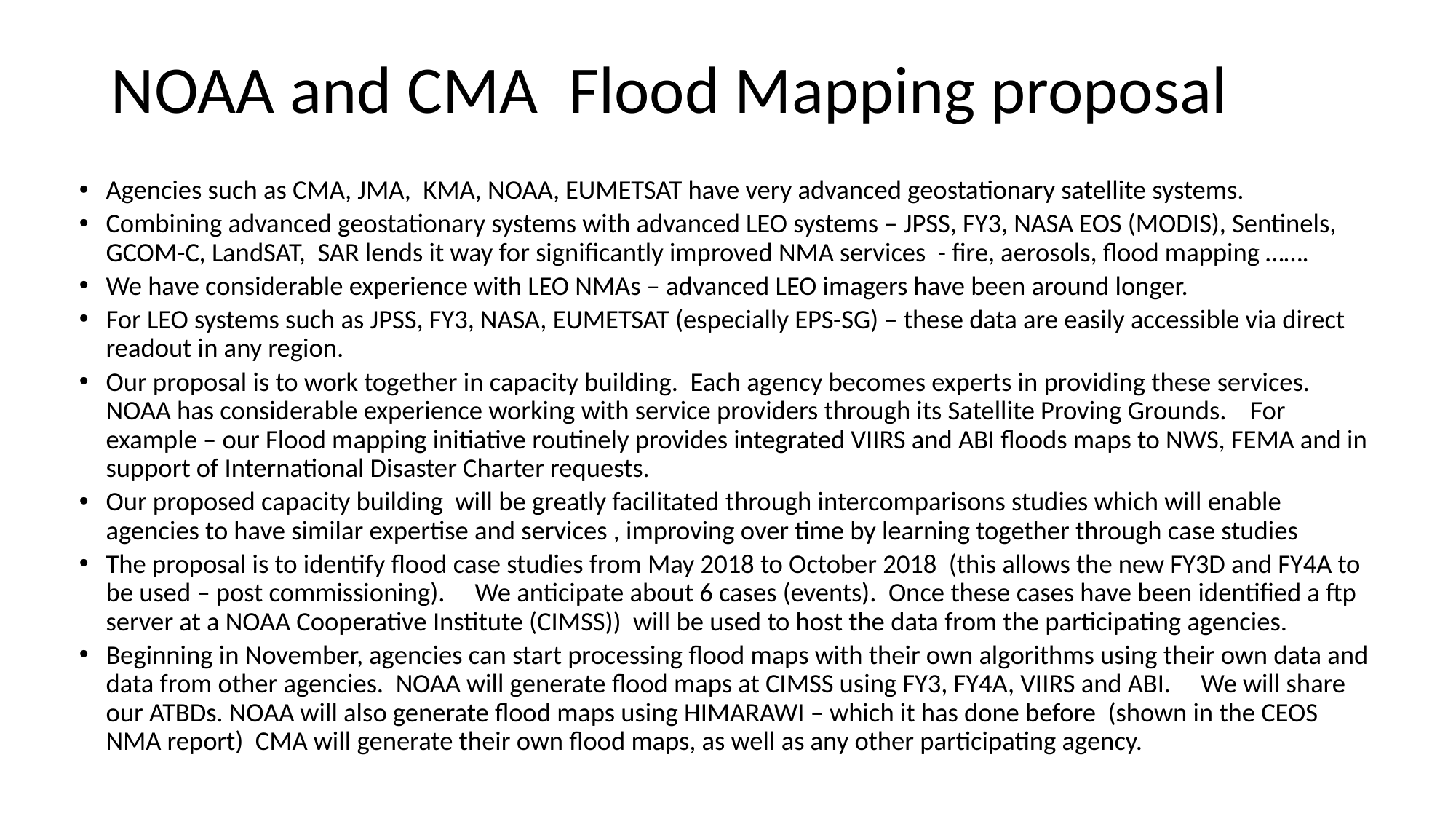

# NOAA and CMA  Flood Mapping proposal
Agencies such as CMA, JMA,  KMA, NOAA, EUMETSAT have very advanced geostationary satellite systems.
Combining advanced geostationary systems with advanced LEO systems – JPSS, FY3, NASA EOS (MODIS), Sentinels, GCOM-C, LandSAT,  SAR lends it way for significantly improved NMA services  - fire, aerosols, flood mapping …….
We have considerable experience with LEO NMAs – advanced LEO imagers have been around longer.
For LEO systems such as JPSS, FY3, NASA, EUMETSAT (especially EPS-SG) – these data are easily accessible via direct readout in any region.
Our proposal is to work together in capacity building.  Each agency becomes experts in providing these services.   NOAA has considerable experience working with service providers through its Satellite Proving Grounds.    For example – our Flood mapping initiative routinely provides integrated VIIRS and ABI floods maps to NWS, FEMA and in support of International Disaster Charter requests.
Our proposed capacity building  will be greatly facilitated through intercomparisons studies which will enable agencies to have similar expertise and services , improving over time by learning together through case studies
The proposal is to identify flood case studies from May 2018 to October 2018  (this allows the new FY3D and FY4A to be used – post commissioning).     We anticipate about 6 cases (events).  Once these cases have been identified a ftp server at a NOAA Cooperative Institute (CIMSS))  will be used to host the data from the participating agencies.
Beginning in November, agencies can start processing flood maps with their own algorithms using their own data and data from other agencies.  NOAA will generate flood maps at CIMSS using FY3, FY4A, VIIRS and ABI.     We will share our ATBDs. NOAA will also generate flood maps using HIMARAWI – which it has done before  (shown in the CEOS NMA report)  CMA will generate their own flood maps, as well as any other participating agency.